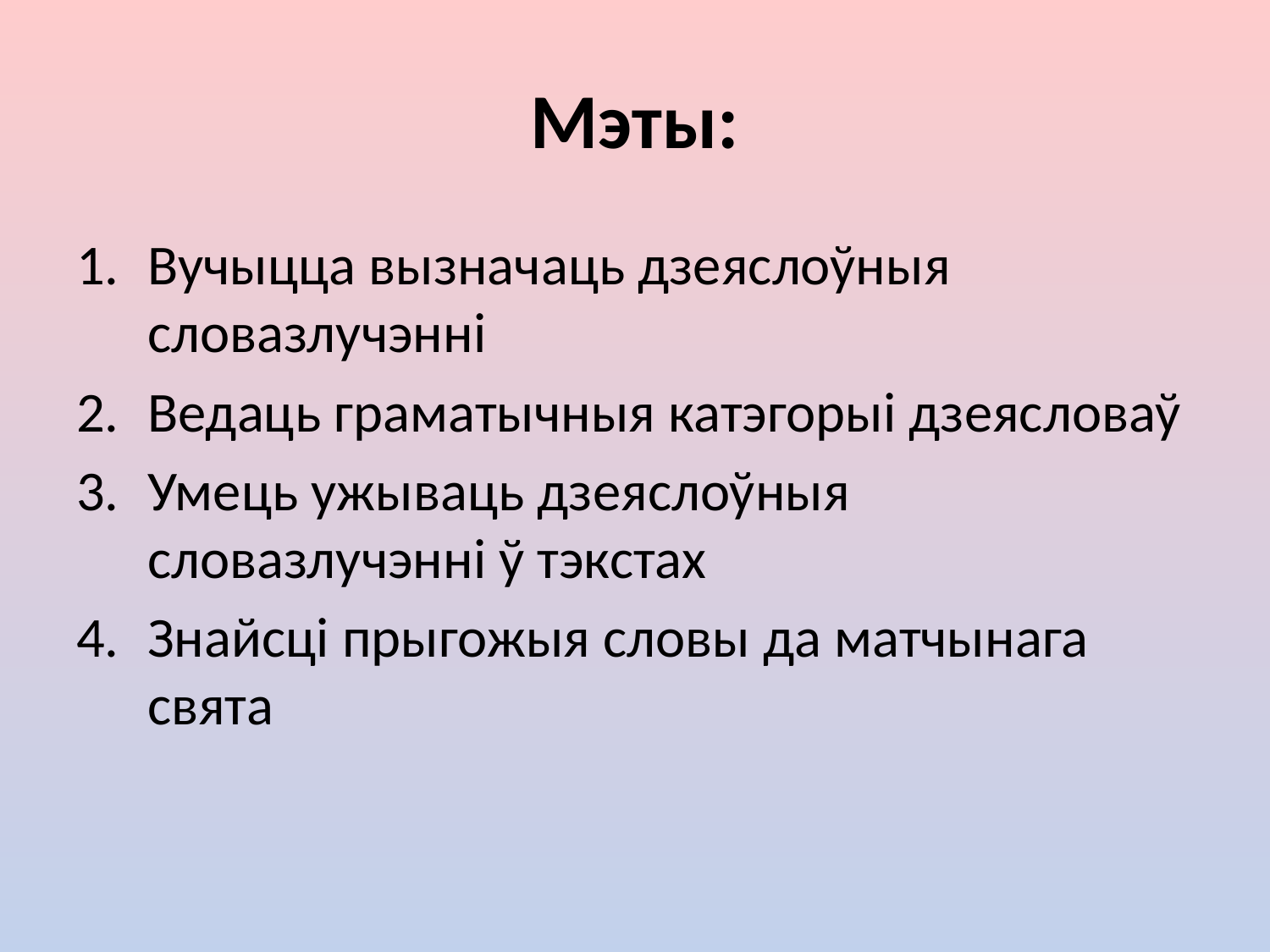

# Мэты:
Вучыцца вызначаць дзеяслоўныя словазлучэнні
Ведаць граматычныя катэгорыі дзеясловаў
Умець ужываць дзеяслоўныя словазлучэнні ў тэкстах
Знайсці прыгожыя словы да матчынага свята